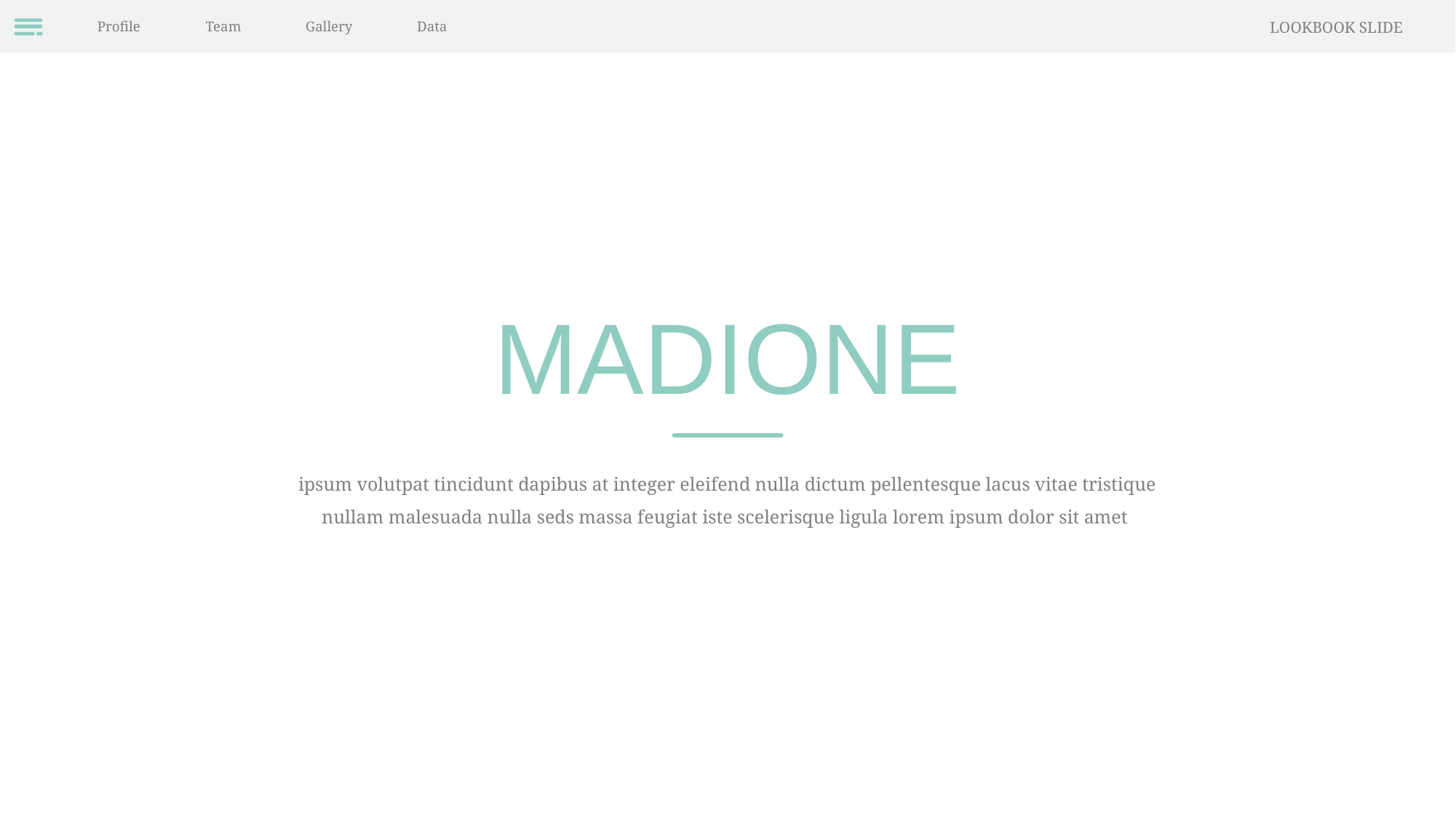

Profile
Team
Gallery
Data
LOOKBOOK SLIDE

MADIONE
ipsum volutpat tincidunt dapibus at integer eleifend nulla dictum pellentesque lacus vitae tristique nullam malesuada nulla seds massa feugiat iste scelerisque ligula lorem ipsum dolor sit amet